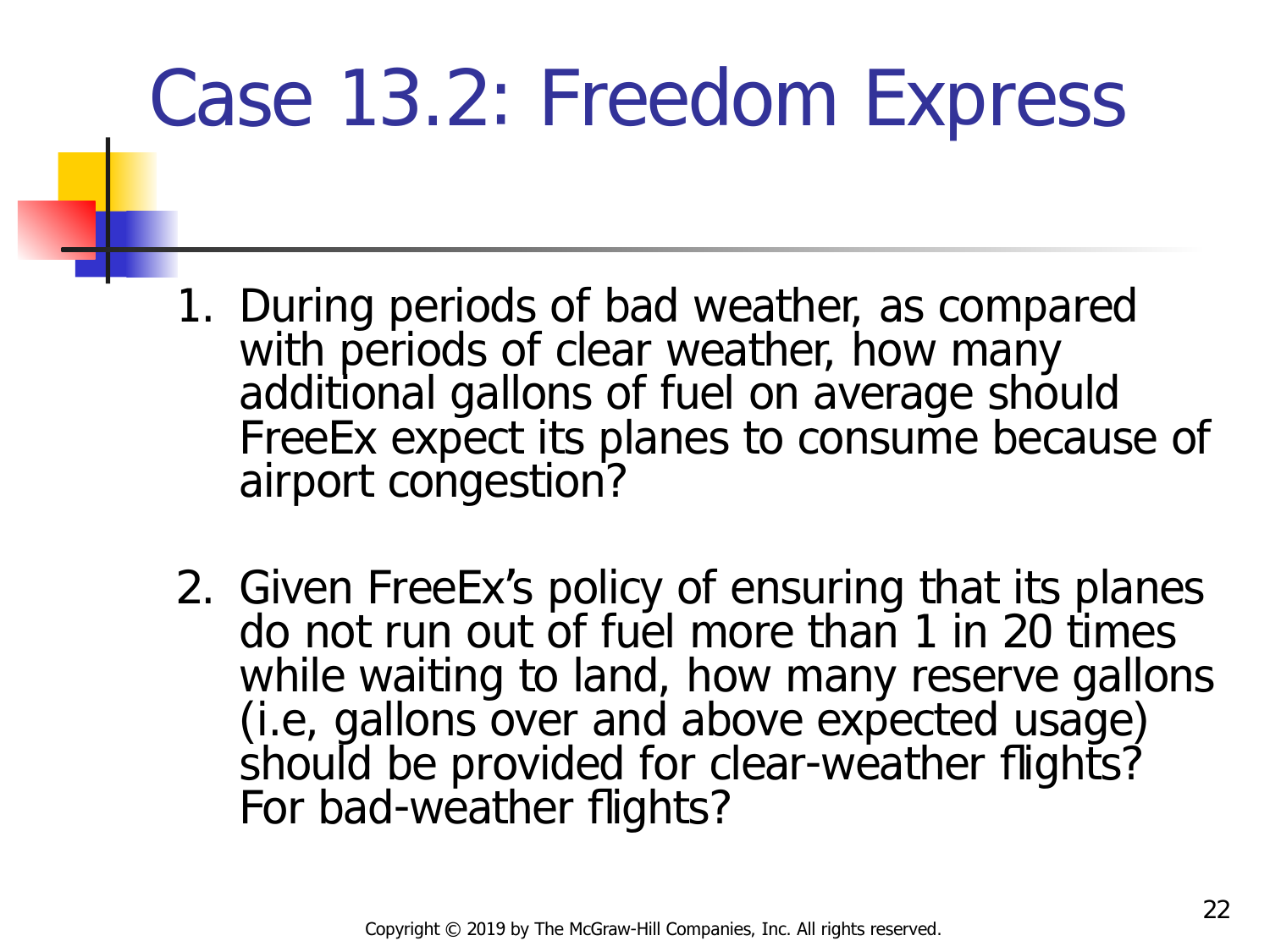

# Case 13.2: Freedom Express
During periods of bad weather, as compared with periods of clear weather, how many additional gallons of fuel on average should FreeEx expect its planes to consume because of airport congestion?

Given FreeEx’s policy of ensuring that its planes do not run out of fuel more than 1 in 20 times while waiting to land, how many reserve gallons (i.e, gallons over and above expected usage) should be provided for clear-weather flights?  For bad-weather flights?
22
Copyright © 2019 by The McGraw-Hill Companies, Inc. All rights reserved.